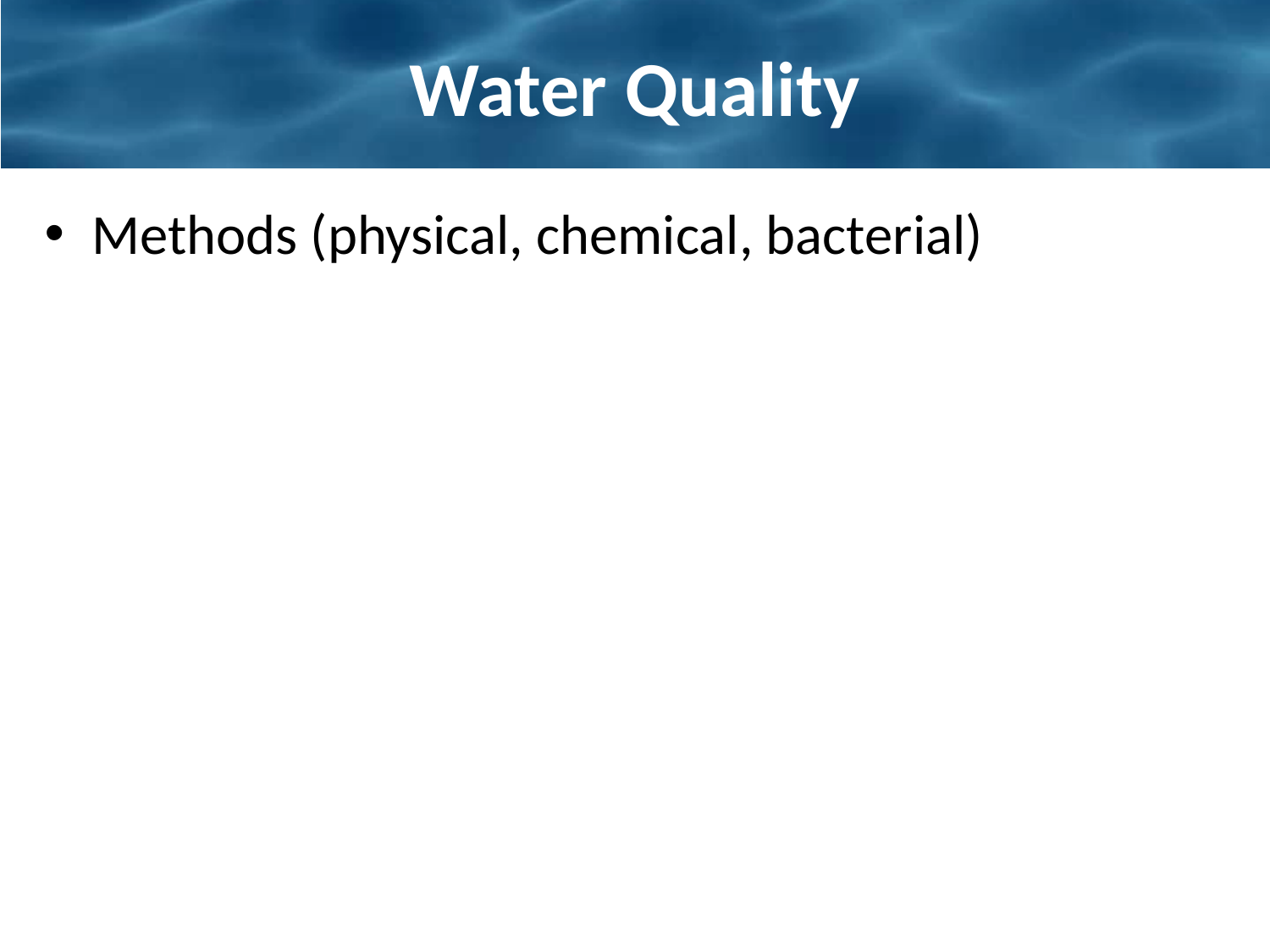

# Water Quality
Methods (physical, chemical, bacterial)